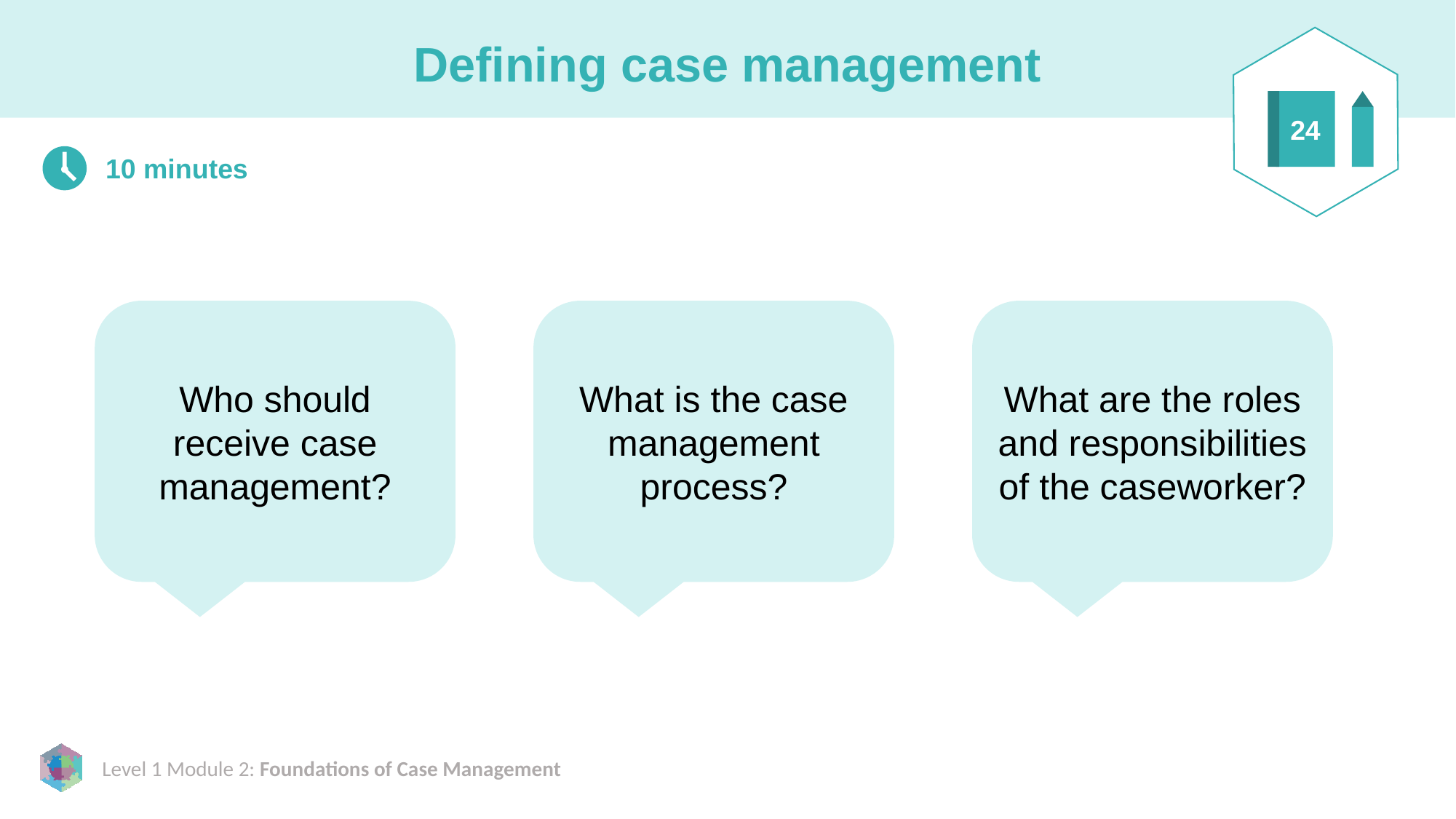

# Defining case management

24

10 minutes

Who should receive case management?
What is the case management process?
What are the roles and responsibilities of the caseworker?